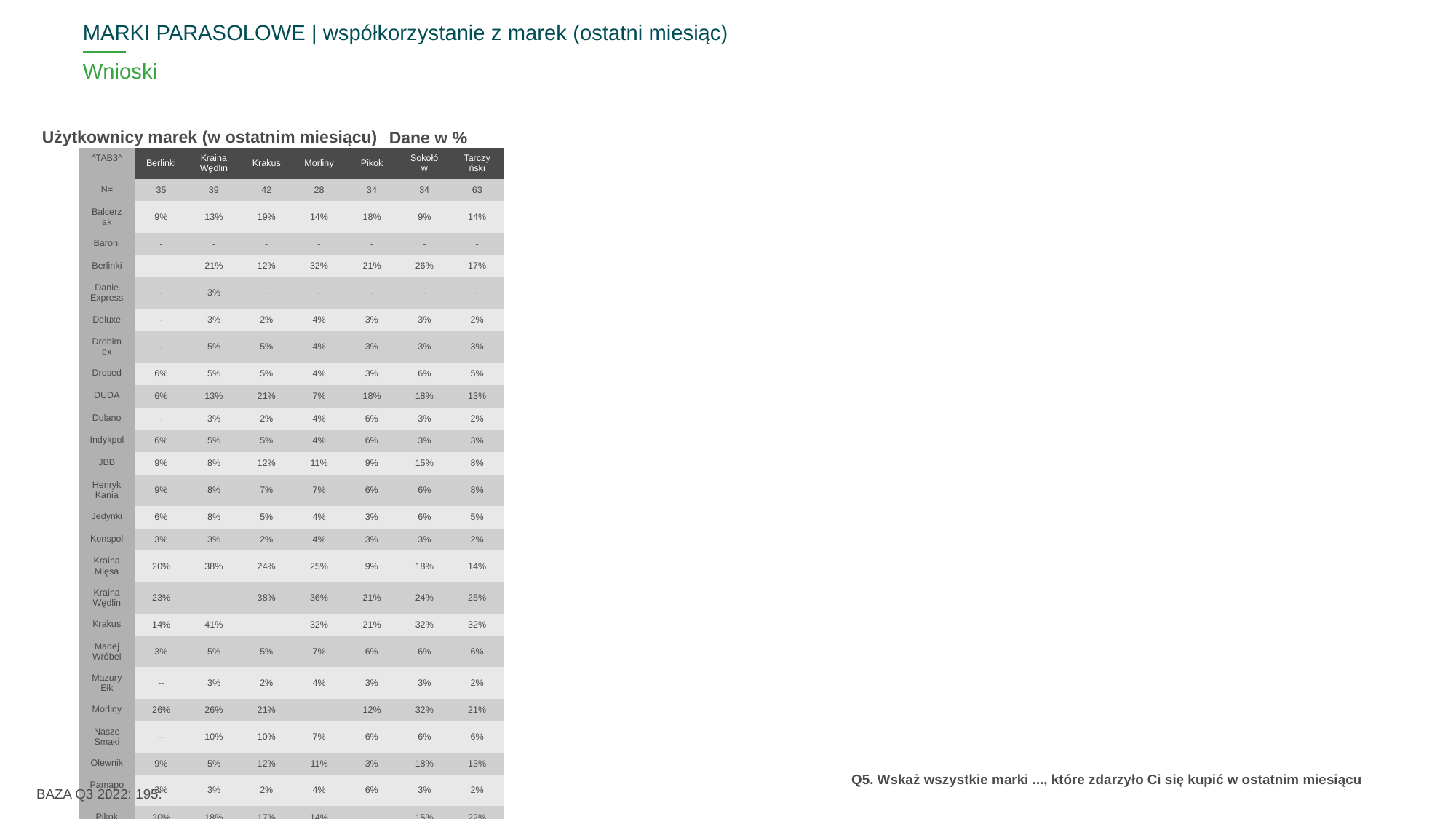

MARKI PARASOLOWE | współkorzystanie z marek (ostatni miesiąc)
# Wnioski
Użytkownicy marek (w ostatnim miesiącu)
Dane w %
| ^TAB3^ | Berlinki | Kraina Wędlin | Krakus | Morliny | Pikok | Sokołów | Tarczyński |
| --- | --- | --- | --- | --- | --- | --- | --- |
| N= | 35 | 39 | 42 | 28 | 34 | 34 | 63 |
| Balcerzak | 9% | 13% | 19% | 14% | 18% | 9% | 14% |
| Baroni | - | - | - | - | - | - | - |
| Berlinki |  | 21% | 12% | 32% | 21% | 26% | 17% |
| Danie Express | - | 3% | - | - | - | - | - |
| Deluxe | - | 3% | 2% | 4% | 3% | 3% | 2% |
| Drobimex | - | 5% | 5% | 4% | 3% | 3% | 3% |
| Drosed | 6% | 5% | 5% | 4% | 3% | 6% | 5% |
| DUDA | 6% | 13% | 21% | 7% | 18% | 18% | 13% |
| Dulano | - | 3% | 2% | 4% | 6% | 3% | 2% |
| Indykpol | 6% | 5% | 5% | 4% | 6% | 3% | 3% |
| JBB | 9% | 8% | 12% | 11% | 9% | 15% | 8% |
| Henryk Kania | 9% | 8% | 7% | 7% | 6% | 6% | 8% |
| Jedynki | 6% | 8% | 5% | 4% | 3% | 6% | 5% |
| Konspol | 3% | 3% | 2% | 4% | 3% | 3% | 2% |
| Kraina Mięsa | 20% | 38% | 24% | 25% | 9% | 18% | 14% |
| Kraina Wędlin | 23% |  | 38% | 36% | 21% | 24% | 25% |
| Krakus | 14% | 41% |  | 32% | 21% | 32% | 32% |
| Madej Wróbel | 3% | 5% | 5% | 7% | 6% | 6% | 6% |
| Mazury Ełk | -- | 3% | 2% | 4% | 3% | 3% | 2% |
| Morliny | 26% | 26% | 21% |  | 12% | 32% | 21% |
| Nasze Smaki | -- | 10% | 10% | 7% | 6% | 6% | 6% |
| Olewnik | 9% | 5% | 12% | 11% | 3% | 18% | 13% |
| Pamapol | 3% | 3% | 2% | 4% | 6% | 3% | 2% |
| Pikok | 20% | 18% | 17% | 14% |  | 15% | 22% |
| Piratki | -- | -- | -- | 7% | 6% | -- | 2% |
| Profi | 6% | 3% | 2% | 4% | 9% | 6% | 3% |
| Sokoliki | 6% | 10% | 7% | 11% | 6% | 9% | 6% |
| Sokołów | 26% | 21% | 26% | 39% | 15% |  | 30% |
| Tarczyński | 31% | 41% | 48% | 46% | 41% | 56% |  |
| Inna | - | - | - | - | - | - | - |
| Żadna z powyższych | -- | -- | -- | -- | -- | -- | -- |

BAZA Q3 2022: 195:
Q5. Wskaż wszystkie marki ..., które zdarzyło Ci się kupić w ostatnim miesiącu